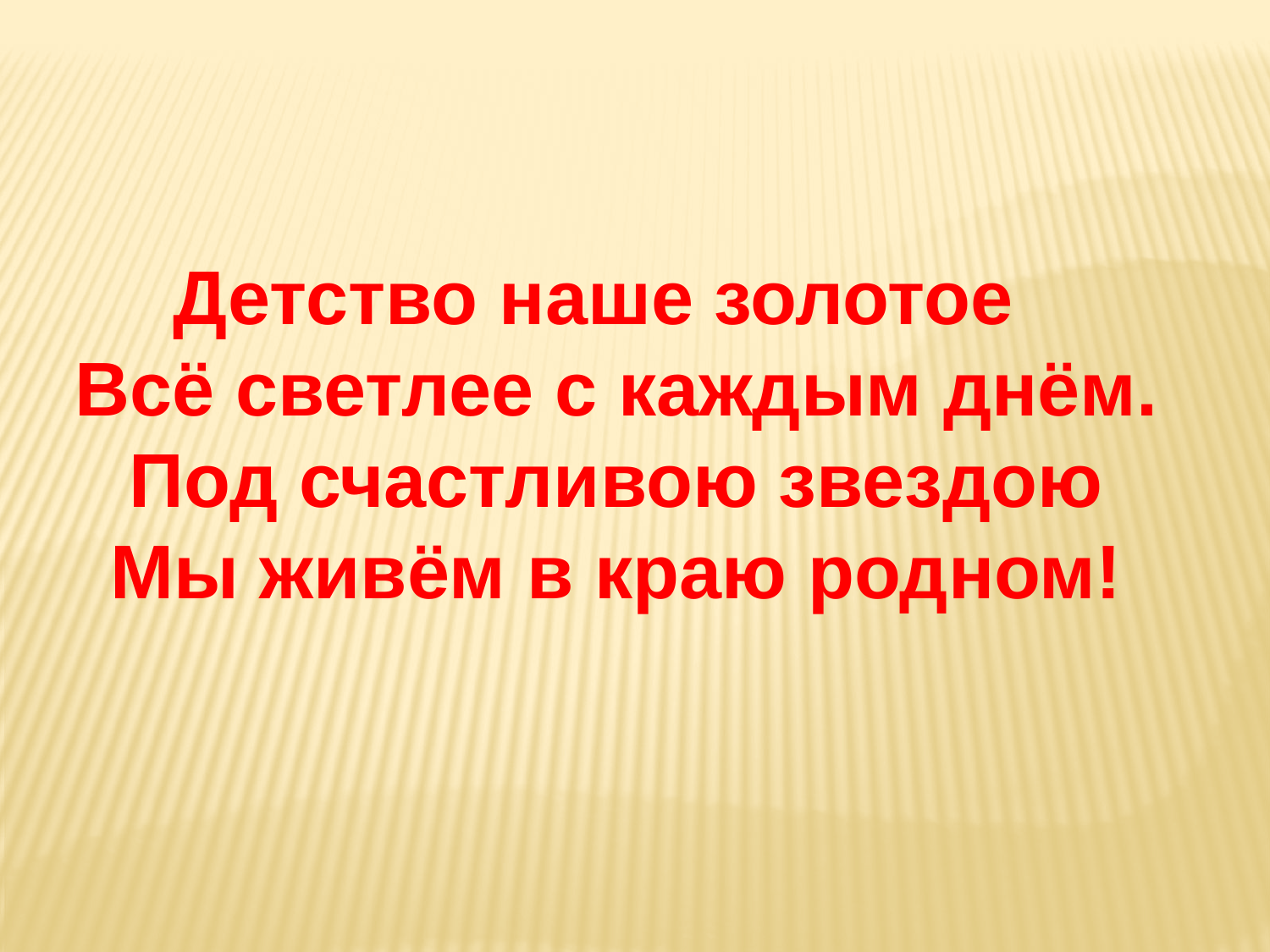

Детство наше золотое
Всё светлее с каждым днём.
Под счастливою звездою
Мы живём в краю родном!